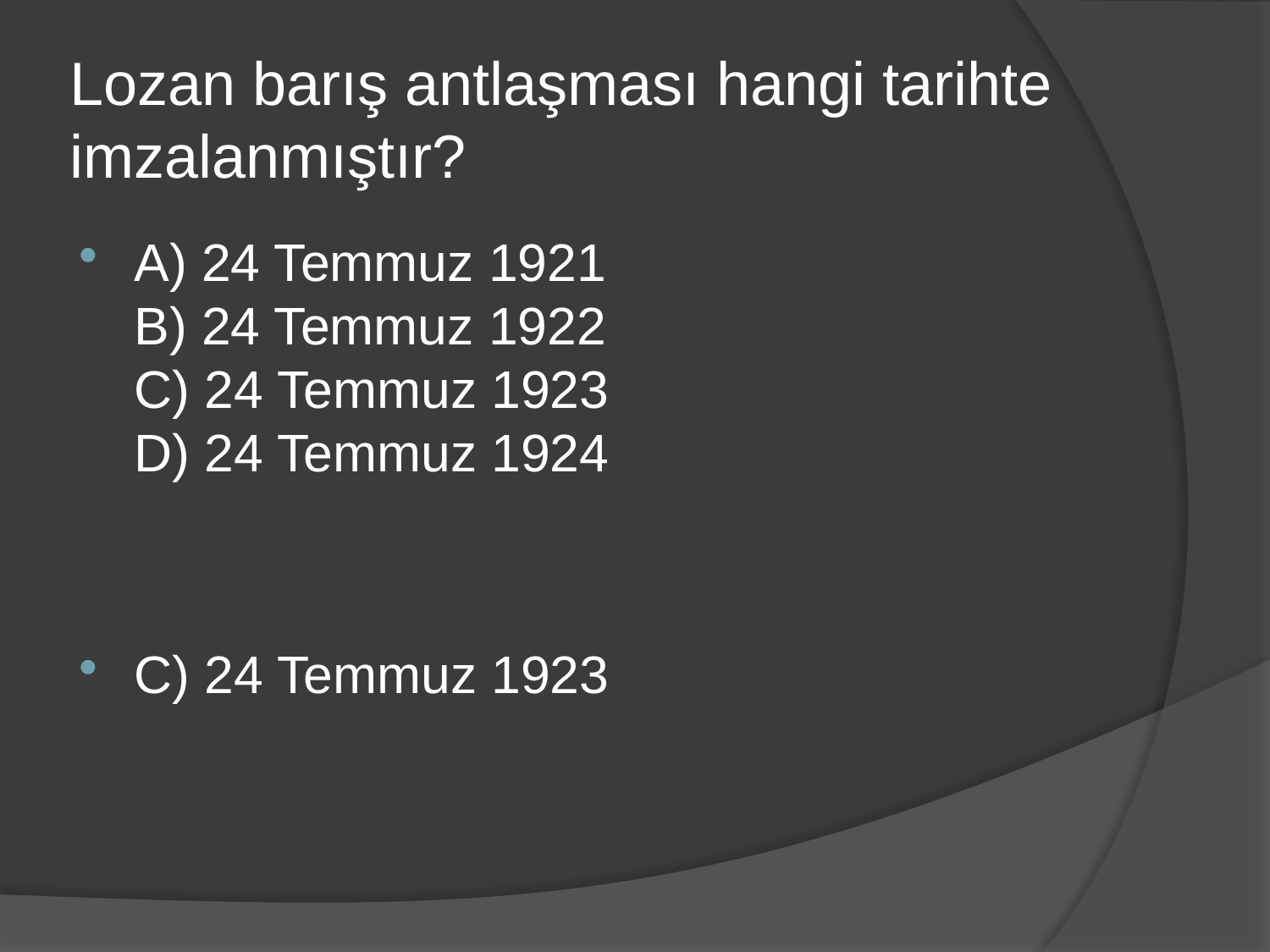

# Lozan barış antlaşması hangi tarihte imzalanmıştır?
A) 24 Temmuz 1921
B) 24 Temmuz 1922
C) 24 Temmuz 1923
D) 24 Temmuz 1924

C) 24 Temmuz 1923